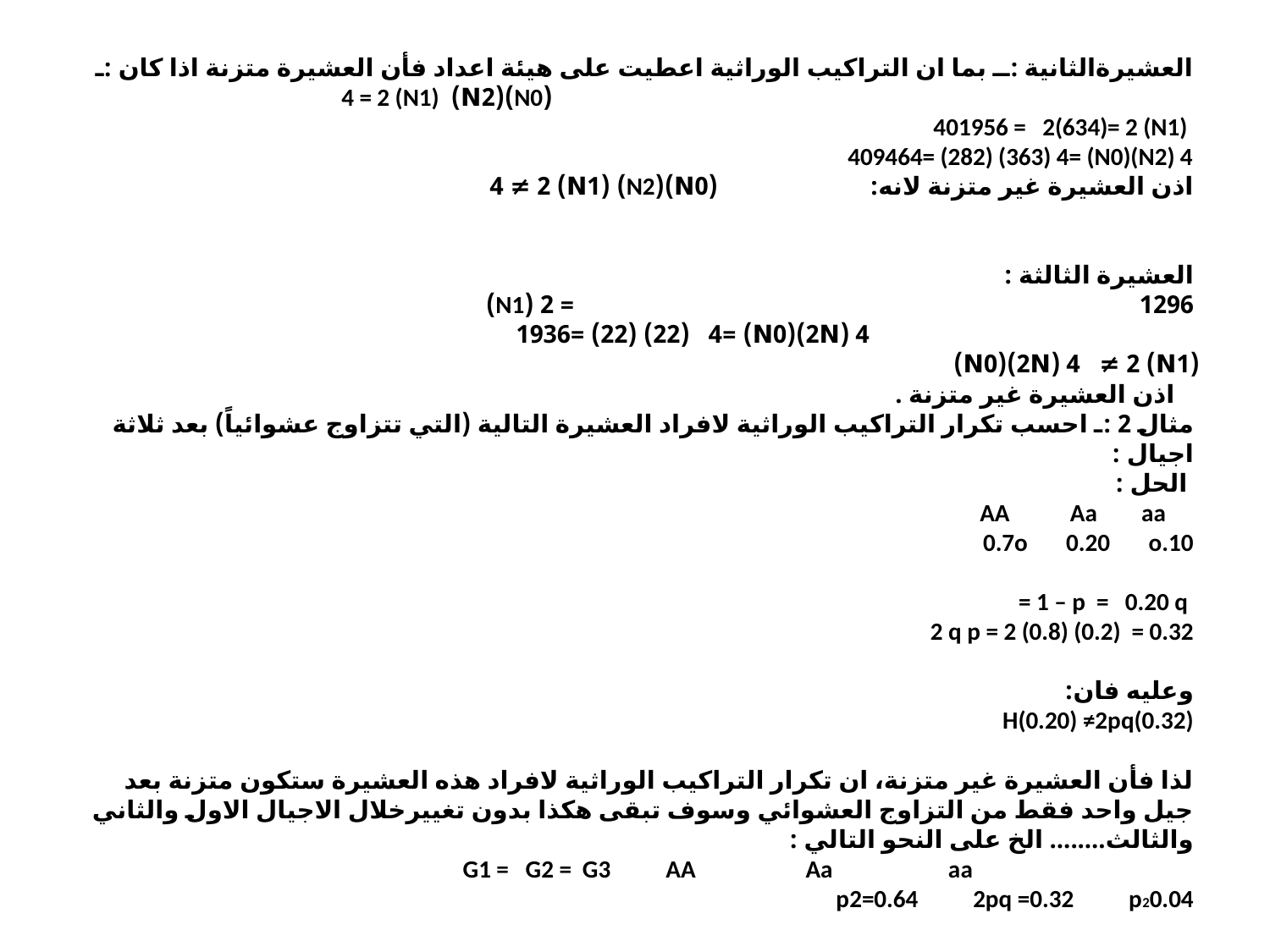

# العشيرةالثانية :ــ بما ان التراكيب الوراثية اعطيت على هيئة اعداد فأن العشيرة متزنة اذا كان :ـ (N0)(N2) 4 = 2 (N1) 401956 =   2(634)= 2 (N1) 409464= (282) (363) 4= (N0)(N2) 4 اذن العشيرة غير متزنة لانه:                        (N0)(N2) 4 ≠ 2 (N1) العشيرة الثالثة : 1296                                                                                         = 2 (N1) 1936= (22) (22)   4= (N0)(2N) 4 (N0)(2N) 4   ≠ 2 (N1) اذن العشيرة غير متزنة . مثال 2 :ـ احسب تكرار التراكيب الوراثية لافراد العشيرة التالية (التي تتزاوج عشوائياً) بعد ثلاثة اجيال : الحل : AA           Aa        aa 0.7o       0.20       o.10 = 1 – p  =   0.20 q 2 q p = 2 (0.8) (0.2)  = 0.32 وعليه فان: H(0.20) ≠2pq(0.32) لذا فأن العشيرة غير متزنة، ان تكرار التراكيب الوراثية لافراد هذه العشيرة ستكون متزنة بعد جيل واحد فقط من التزاوج العشوائي وسوف تبقى هكذا بدون تغييرخلال الاجيال الاول والثاني والثالث........ الخ على النحو التالي : G1 =   G2 =  G3          AA                    Aa                     aa p2=0.64          2pq =0.32          p20.04